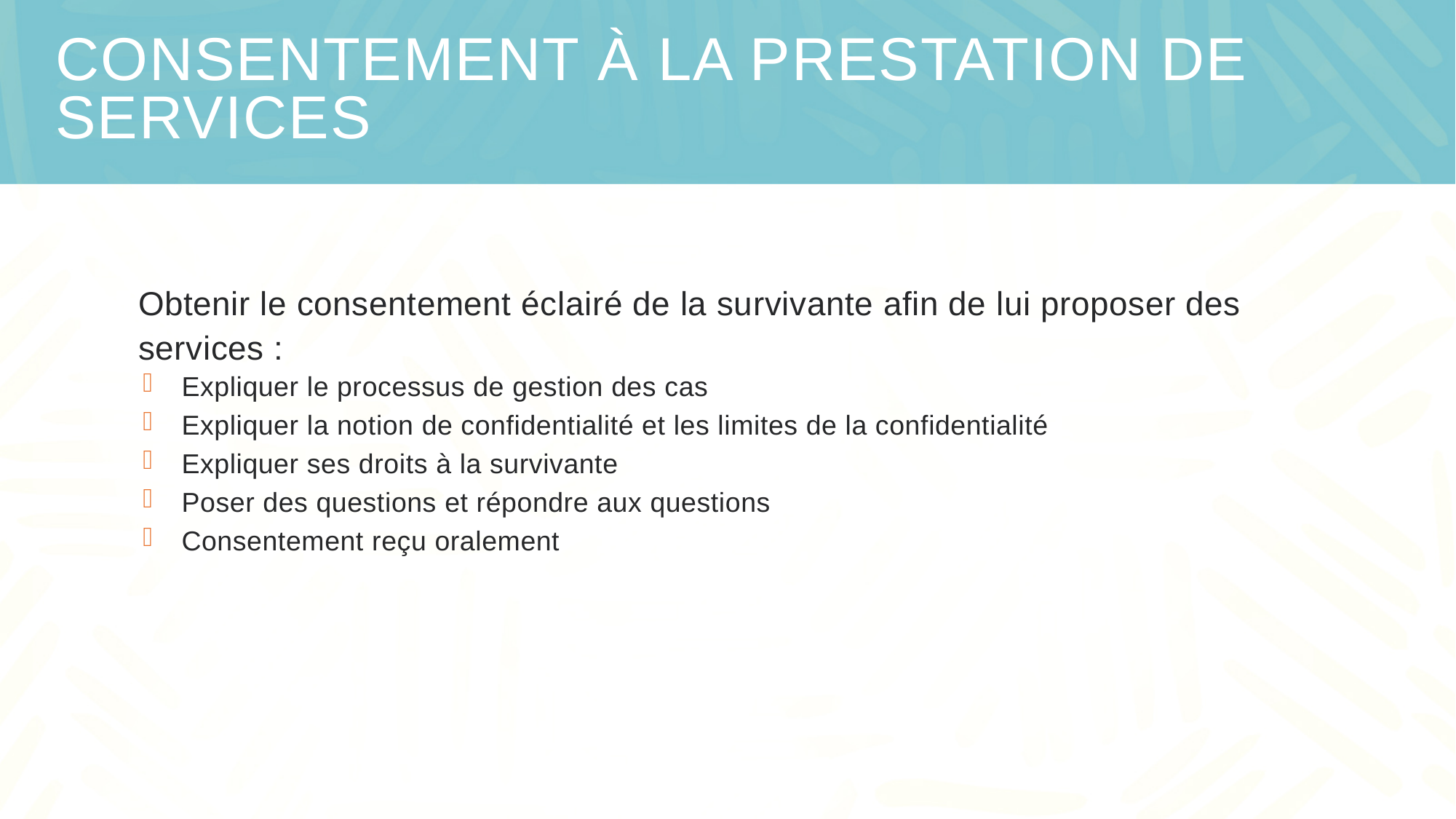

# Consentement à la prestation de services
Obtenir le consentement éclairé de la survivante afin de lui proposer des services :
Expliquer le processus de gestion des cas
Expliquer la notion de confidentialité et les limites de la confidentialité
Expliquer ses droits à la survivante
Poser des questions et répondre aux questions
Consentement reçu oralement